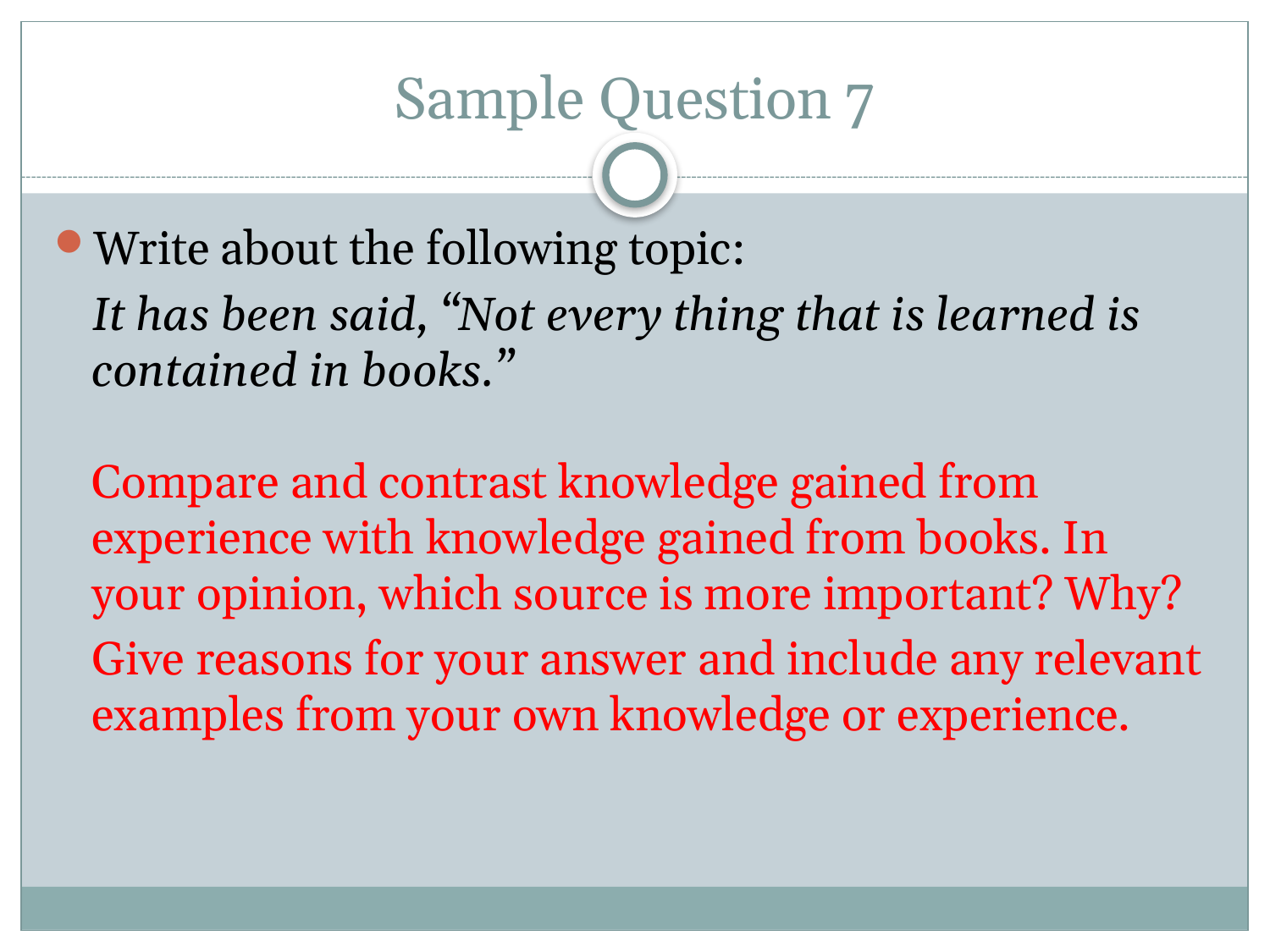

# Sample Question 7
Write about the following topic:
	It has been said, “Not every thing that is learned is contained in books.”
Compare and contrast knowledge gained from experience with knowledge gained from books. In your opinion, which source is more important? Why?
	Give reasons for your answer and include any relevant examples from your own knowledge or experience.